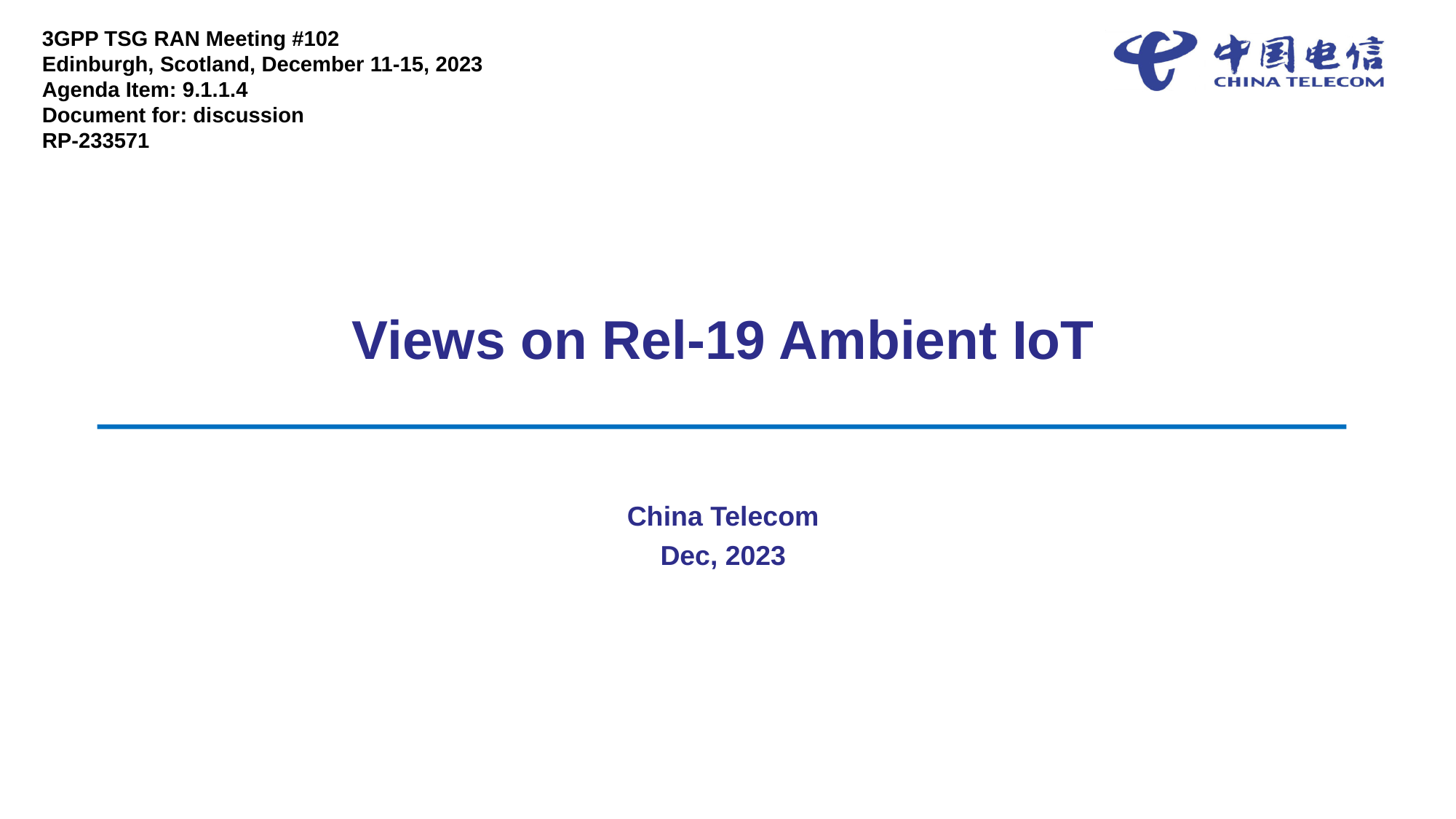

3GPP TSG RAN Meeting #102
Edinburgh, Scotland, December 11-15, 2023
Agenda Item: 9.1.1.4
Document for: discussion
RP-233571
# Views on Rel-19 Ambient IoT
China Telecom
Dec, 2023